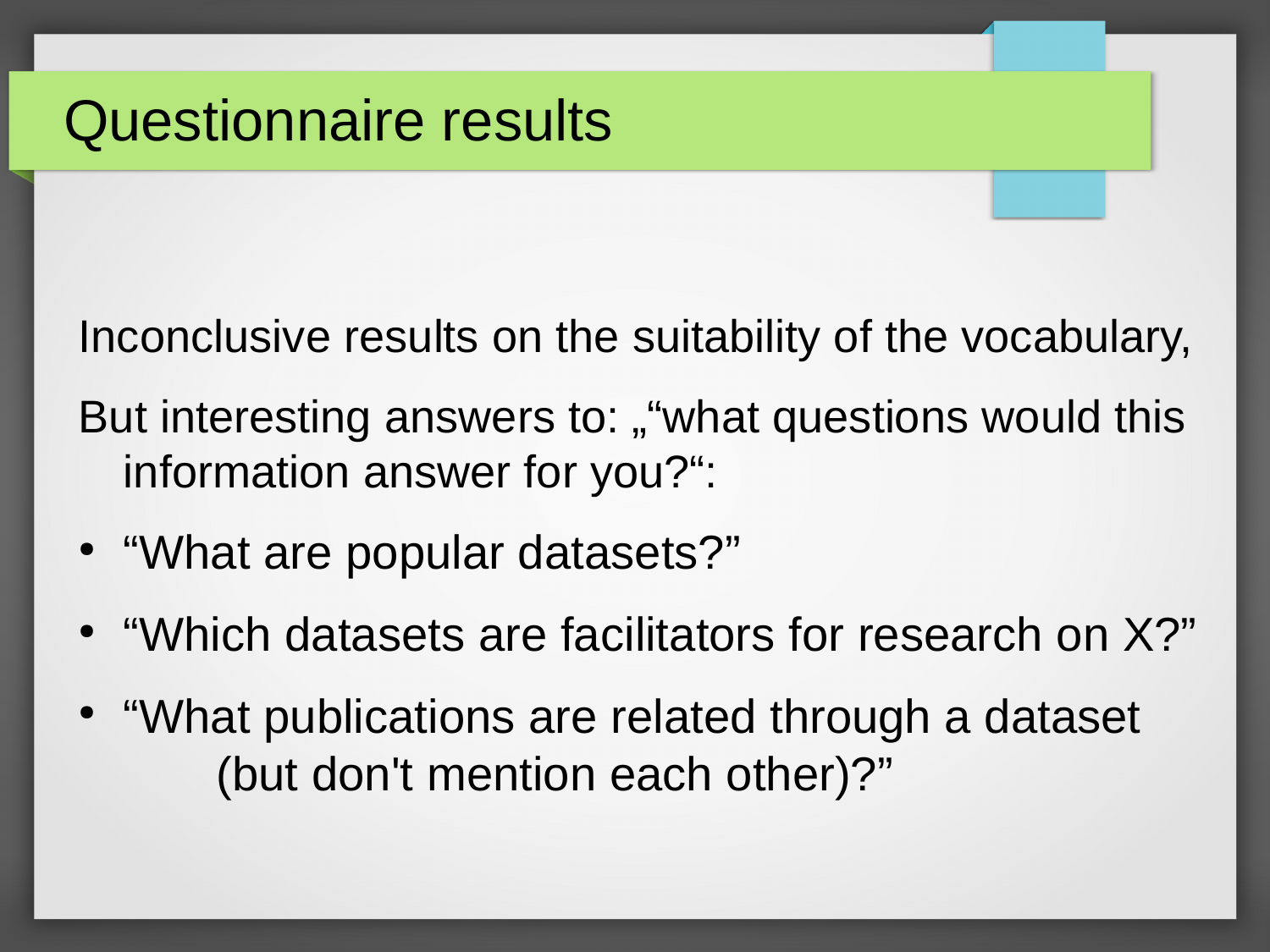

Questionnaire results

Inconclusive results on the suitability of the vocabulary,
But interesting answers to: „“what questions would this information answer for you?“:
“What are popular datasets?”
“Which datasets are facilitators for research on X?”
“What publications are related through a dataset            (but don't mention each other)?”